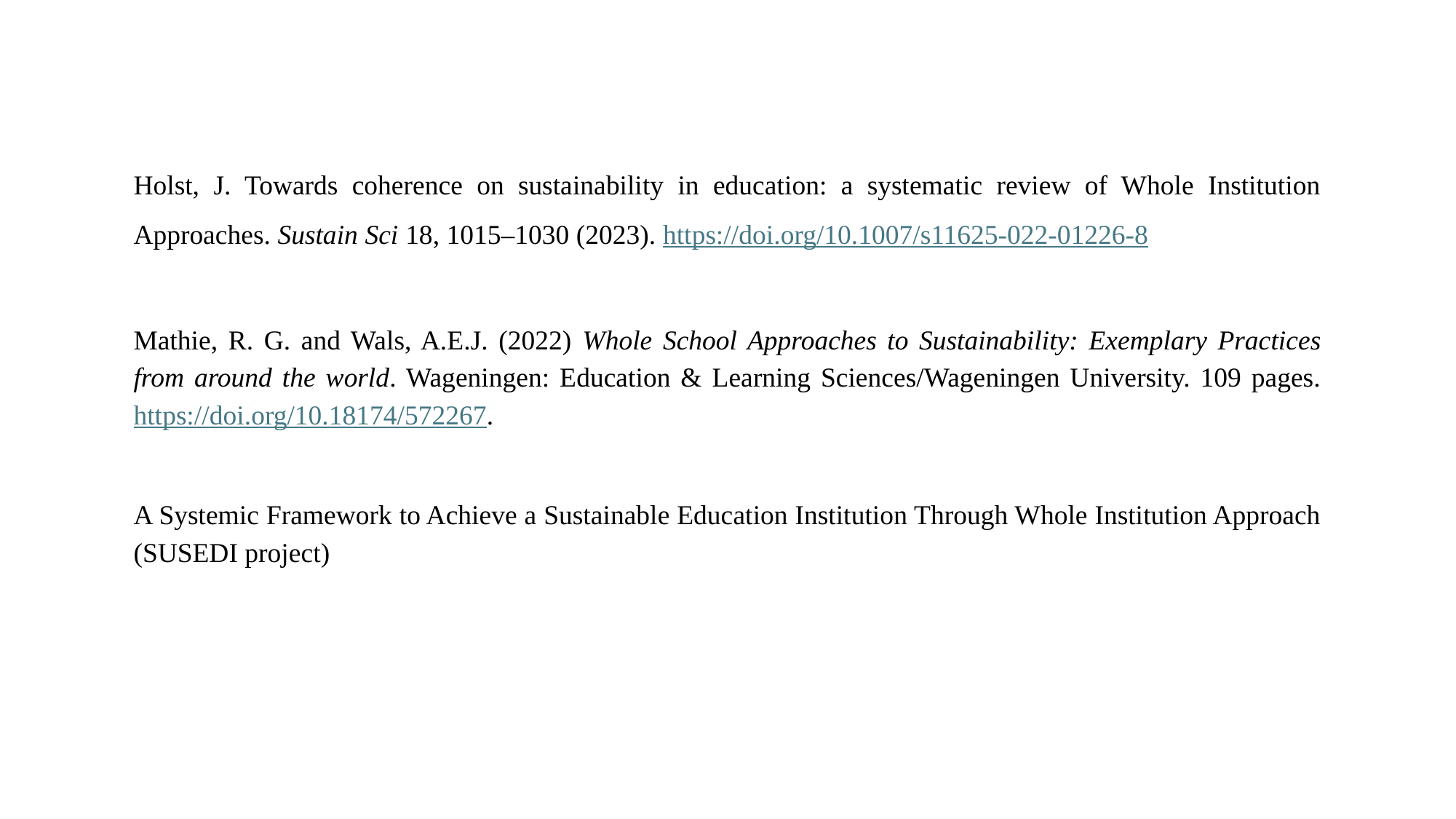

Holst, J. Towards coherence on sustainability in education: a systematic review of Whole Institution Approaches. Sustain Sci 18, 1015–1030 (2023). https://doi.org/10.1007/s11625-022-01226-8

Mathie, R. G. and Wals, A.E.J. (2022) Whole School Approaches to Sustainability: Exemplary Practices from around the world. Wageningen: Education & Learning Sciences/Wageningen University. 109 pages. https://doi.org/10.18174/572267.

A Systemic Framework to Achieve a Sustainable Education Institution Through Whole Institution Approach (SUSEDI project)